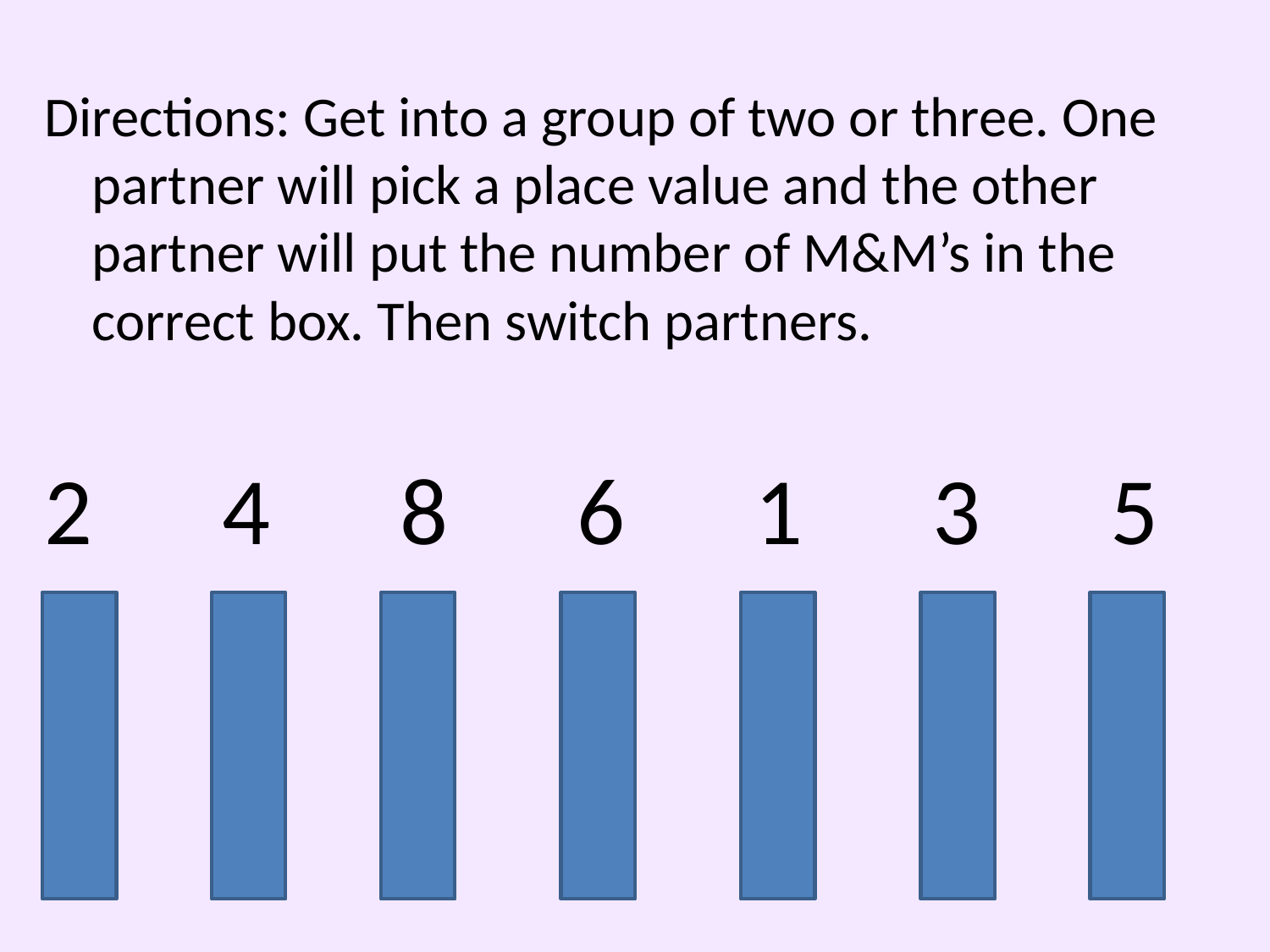

Directions: Get into a group of two or three. One partner will pick a place value and the other partner will put the number of M&M’s in the correct box. Then switch partners.

2      4      8      6      1      3      5